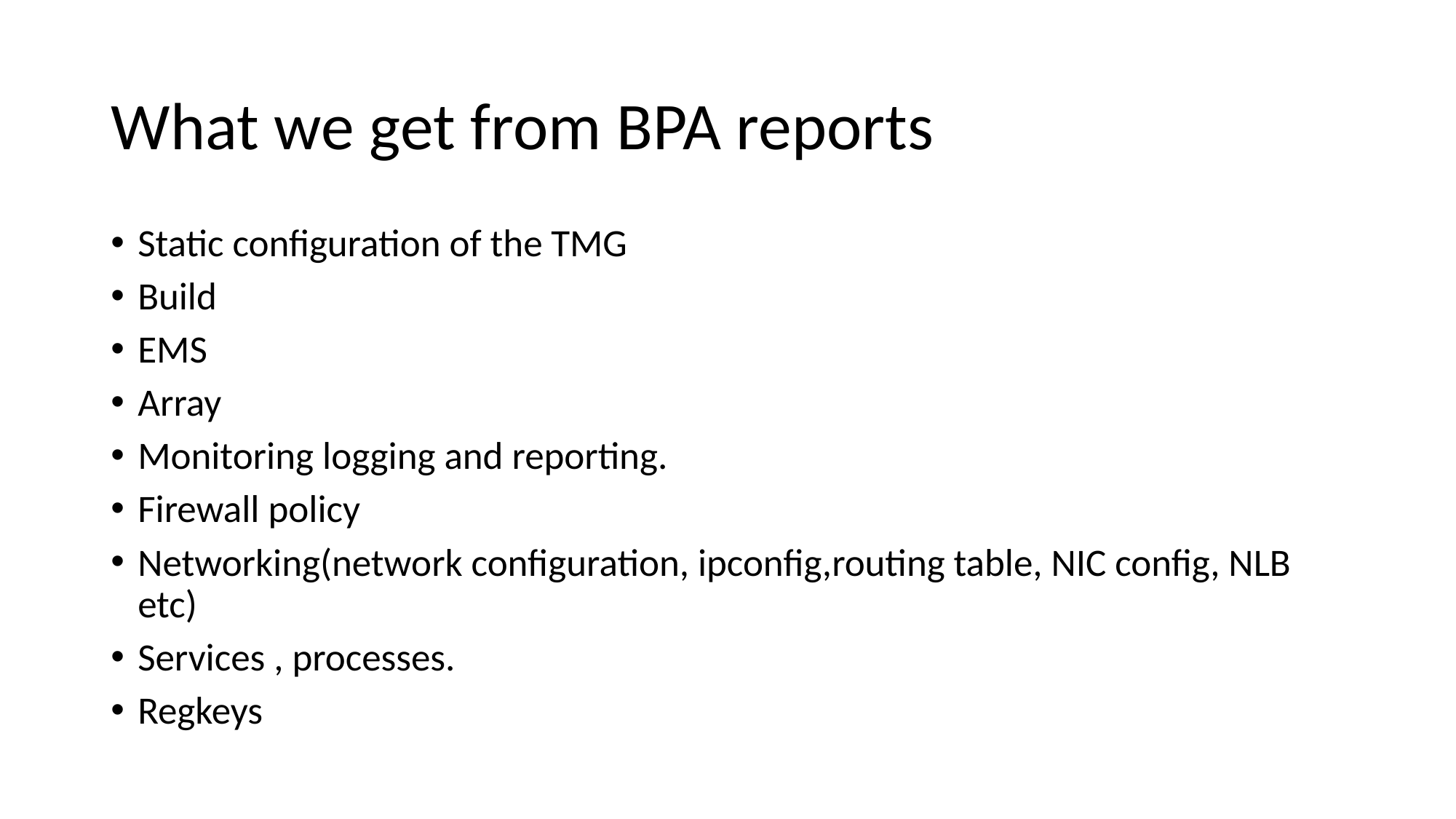

# What we get from BPA reports
Static configuration of the TMG
Build
EMS
Array
Monitoring logging and reporting.
Firewall policy
Networking(network configuration, ipconfig,routing table, NIC config, NLB etc)
Services , processes.
Regkeys